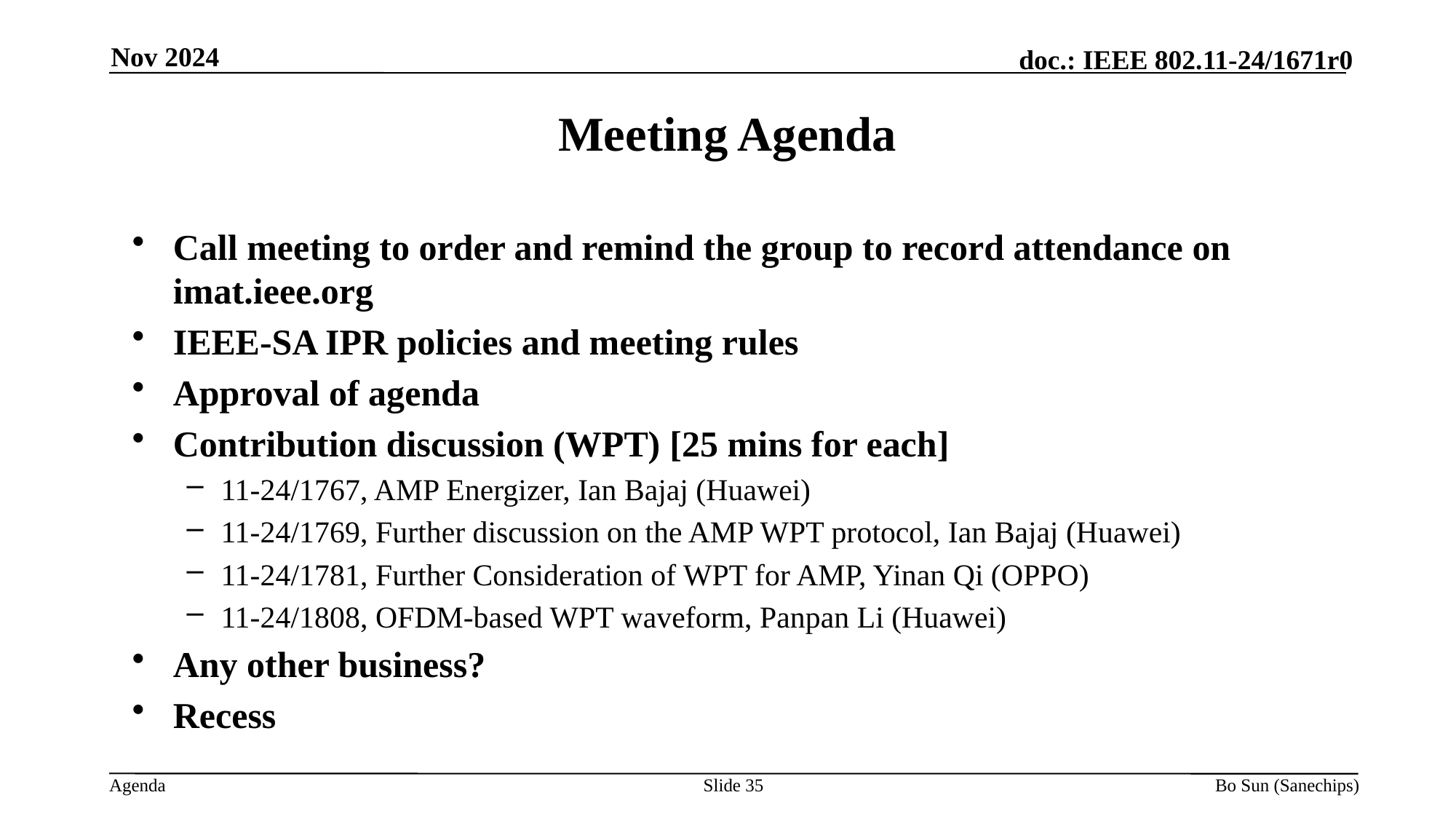

Nov 2024
Meeting Agenda
Call meeting to order and remind the group to record attendance on imat.ieee.org
IEEE-SA IPR policies and meeting rules
Approval of agenda
Contribution discussion (WPT) [25 mins for each]
11-24/1767, AMP Energizer, Ian Bajaj (Huawei)
11-24/1769, Further discussion on the AMP WPT protocol, Ian Bajaj (Huawei)
11-24/1781, Further Consideration of WPT for AMP, Yinan Qi (OPPO)
11-24/1808, OFDM-based WPT waveform, Panpan Li (Huawei)
Any other business?
Recess
Slide 35
Bo Sun (Sanechips)